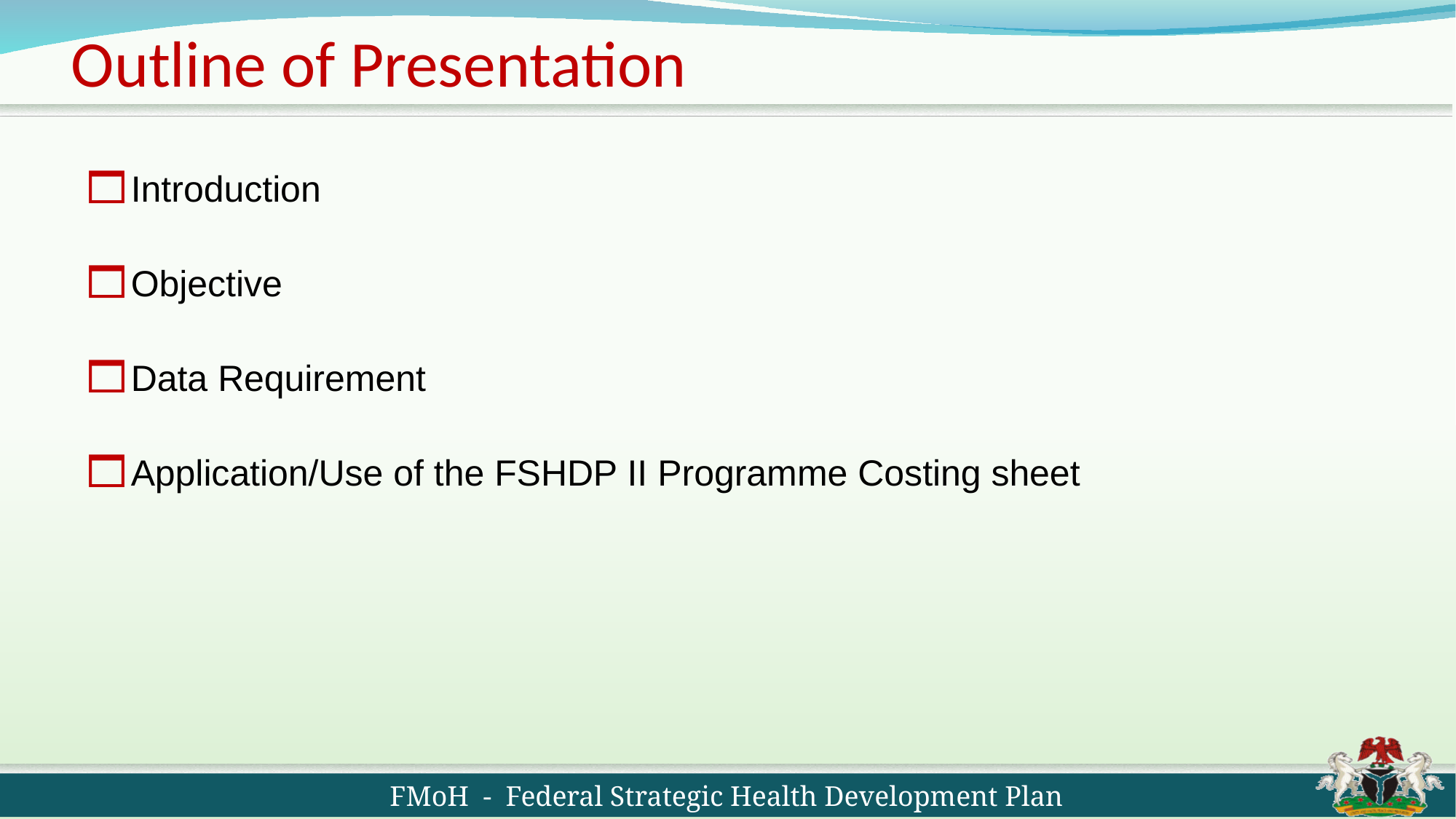

# Outline of Presentation
Introduction
Objective
Data Requirement
Application/Use of the FSHDP II Programme Costing sheet